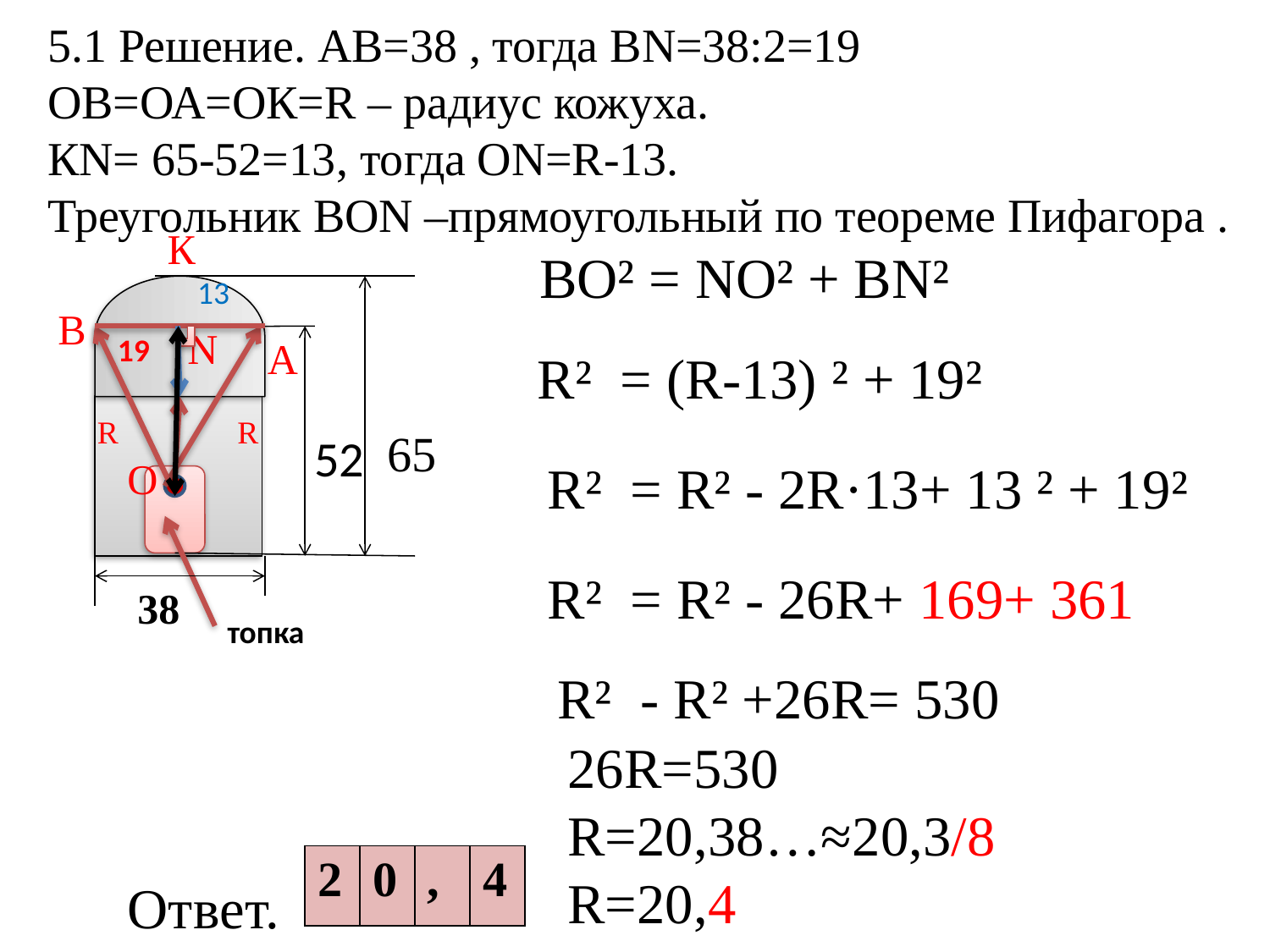

# 5.1 Решение. АВ=38 , тогда ВN=38:2=19 ОВ=ОА=ОК=R – радиус кожуха. КN= 65-52=13, тогда ОN=R-13. Треугольник ВON –прямоугольный по теореме Пифагора .
К
ВО² = NO² + BN²

                     52   65   65
13
 19
В
N

А
R²  = (R-13) ² + 19²

R
R
65
O
R²  = R² - 2R·13+ 13 ² + 19²

R²  = R² - 26R+ 169+ 361
38
топка
R²  - R² +26R= 530
26R=530
R=20,38…≈20,3/8
R=20,4
| 2 | 0 | , | 4 |
| --- | --- | --- | --- |
Ответ.